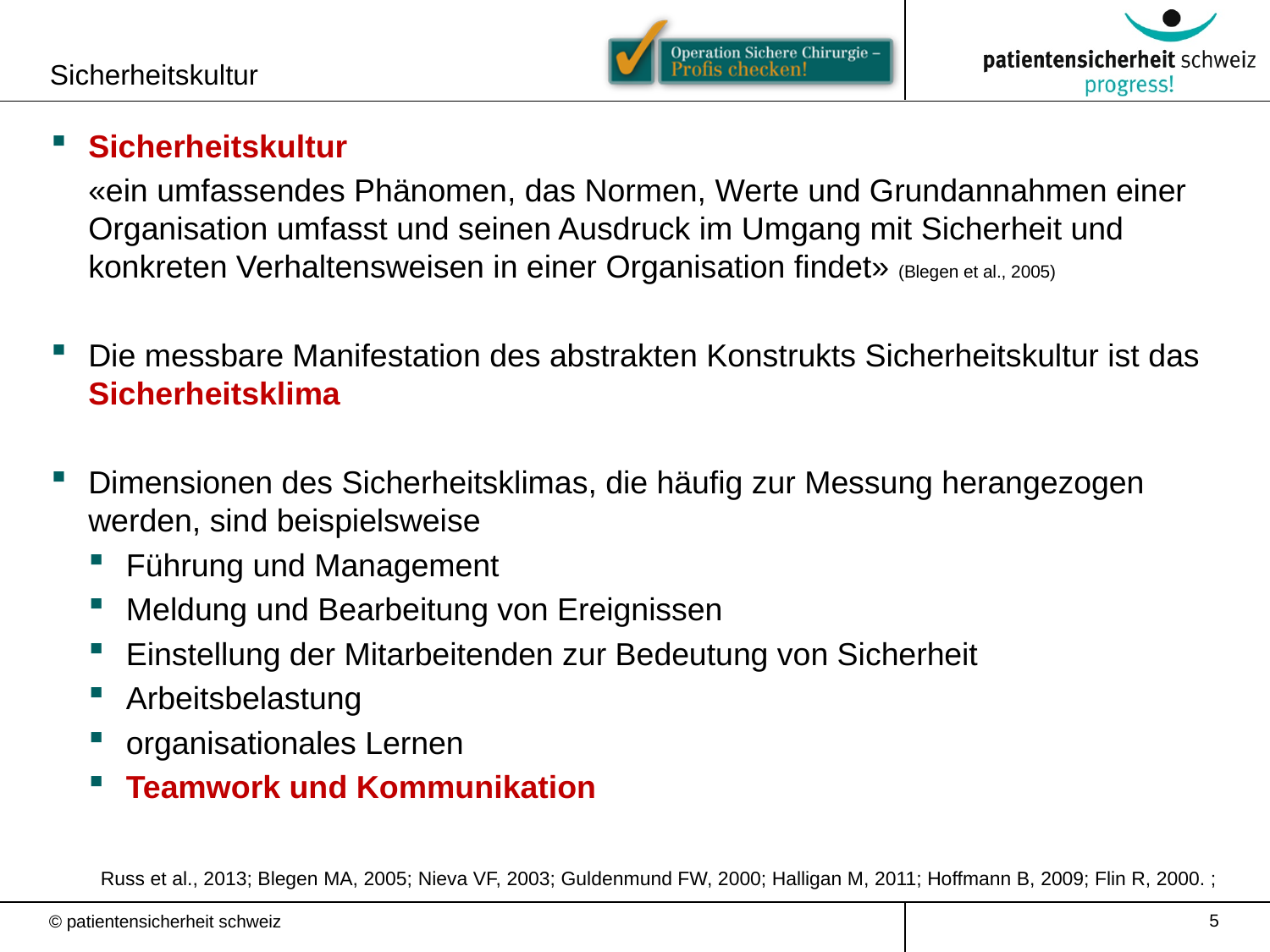

Sicherheitskultur
Sicherheitskultur
«ein umfassendes Phänomen, das Normen, Werte und Grundannahmen einer Organisation umfasst und seinen Ausdruck im Umgang mit Sicherheit und konkreten Verhaltensweisen in einer Organisation findet» (Blegen et al., 2005)

Die messbare Manifestation des abstrakten Konstrukts Sicherheitskultur ist das Sicherheitsklima

Dimensionen des Sicherheitsklimas, die häufig zur Messung herangezogen werden, sind beispielsweise
Führung und Management
Meldung und Bearbeitung von Ereignissen
Einstellung der Mitarbeitenden zur Bedeutung von Sicherheit
Arbeitsbelastung
organisationales Lernen
Teamwork und Kommunikation

Russ et al., 2013; Blegen MA, 2005; Nieva VF, 2003; Guldenmund FW, 2000; Halligan M, 2011; Hoffmann B, 2009; Flin R, 2000. ;
5
© patientensicherheit schweiz